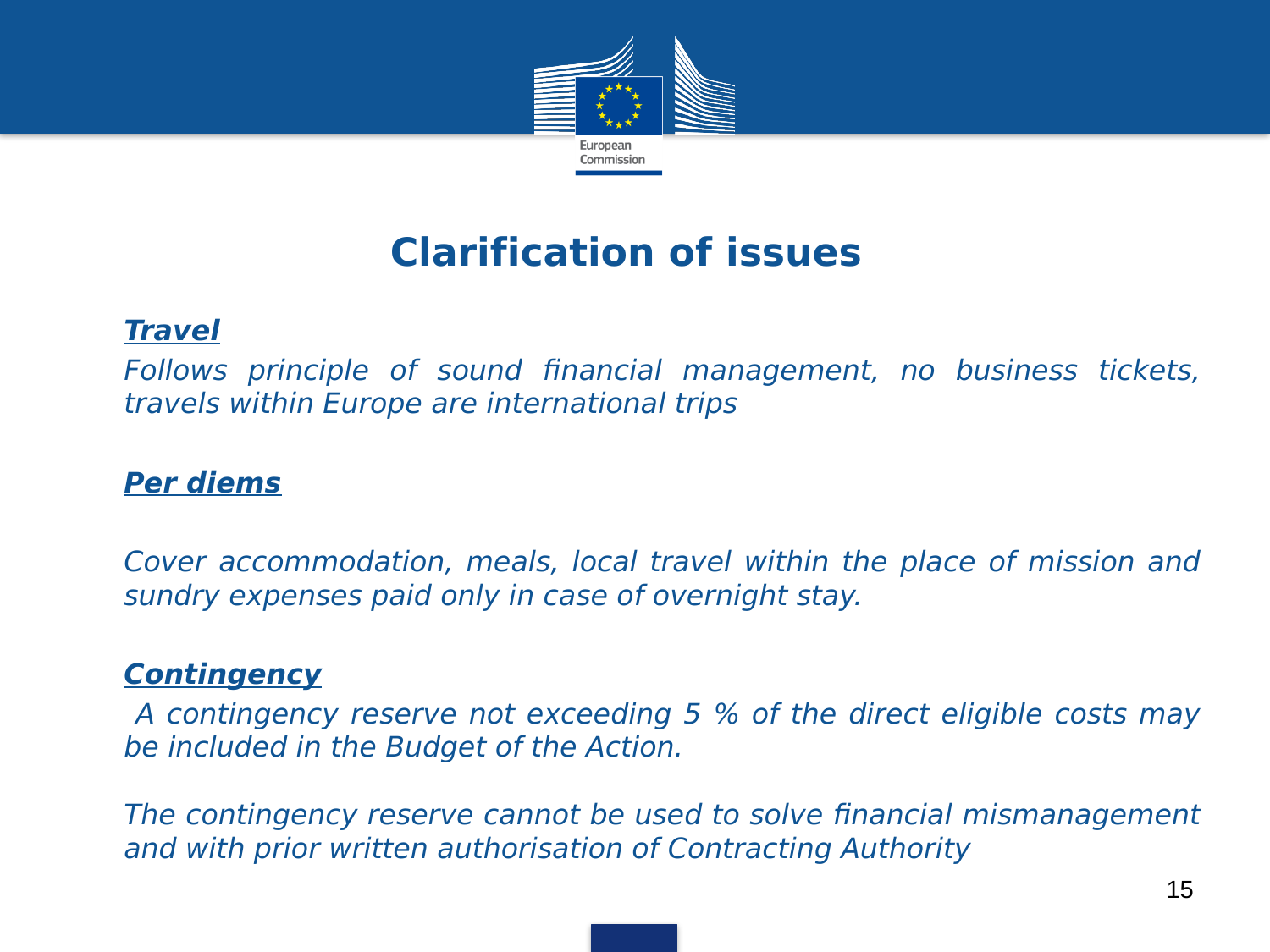

# Clarification of issues
Travel
Follows principle of sound financial management, no business tickets, travels within Europe are international trips

Per diems

Cover accommodation, meals, local travel within the place of mission and sundry expenses paid only in case of overnight stay.

Contingency
 A contingency reserve not exceeding 5 % of the direct eligible costs may be included in the Budget of the Action.

The contingency reserve cannot be used to solve financial mismanagement and with prior written authorisation of Contracting Authority

15